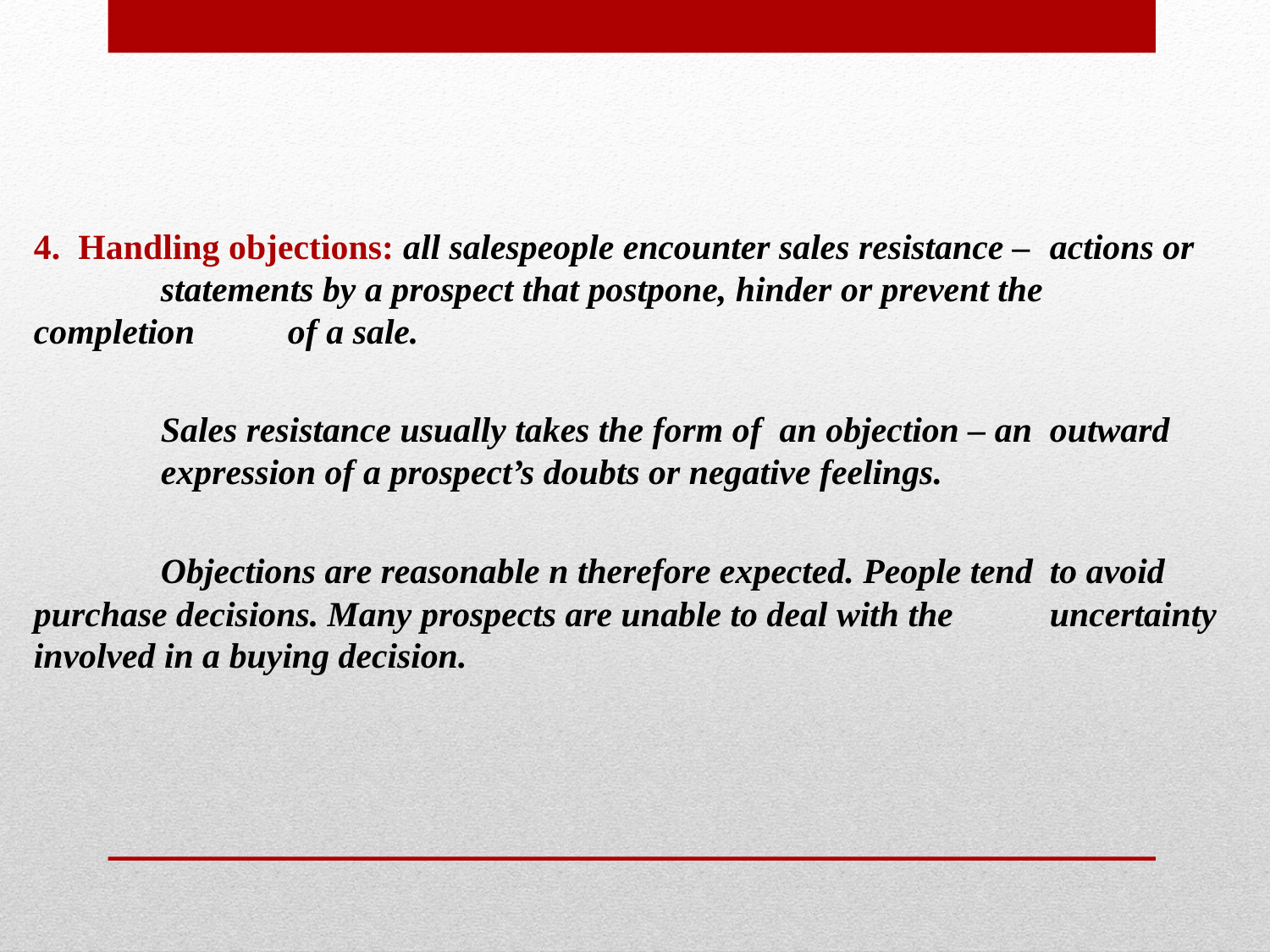

4.  Handling objections: all salespeople encounter sales resistance – 	actions or 	statements by a prospect that postpone, hinder or prevent the 	completion 	of a sale.

	Sales resistance usually takes the form of  an objection – an 	outward           	expression of a prospect’s doubts or negative feelings.

	Objections are reasonable n therefore expected. People tend 	to avoid 	purchase decisions. Many prospects are unable to deal with the 	uncertainty involved in a buying decision.